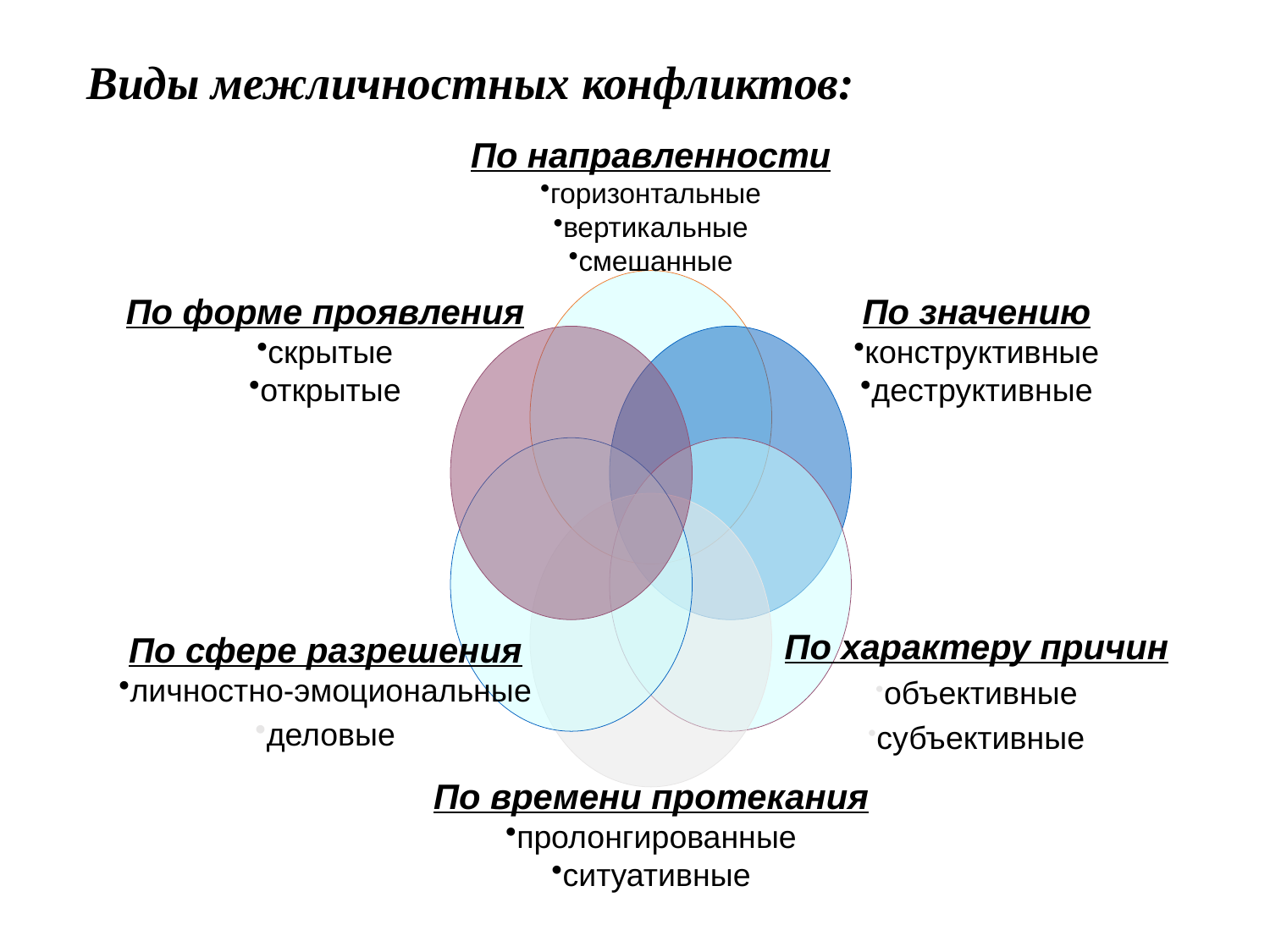

# Виды межличностных конфликтов:
По направленности
горизонтальные
вертикальные
смешанные

По значению
конструктивные
деструктивные
По форме проявления
скрытые
открытые

По характеру причин
объективные
субъективные

По сфере разрешения
личностно-эмоциональные
деловые

По времени протекания
пролонгированные
ситуативные